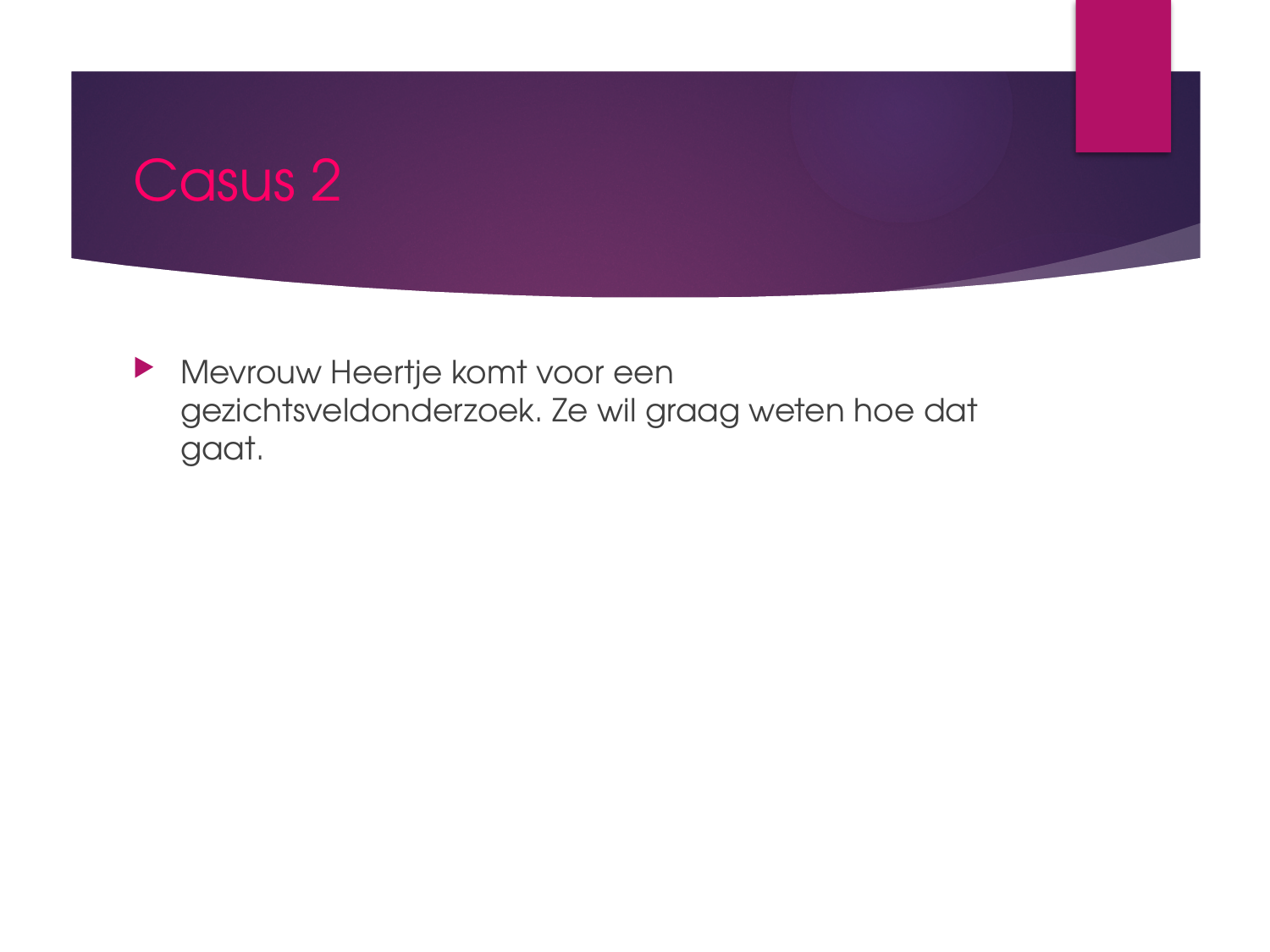

# Casus 2
Mevrouw Heertje komt voor een gezichtsveldonderzoek. Ze wil graag weten hoe dat gaat.